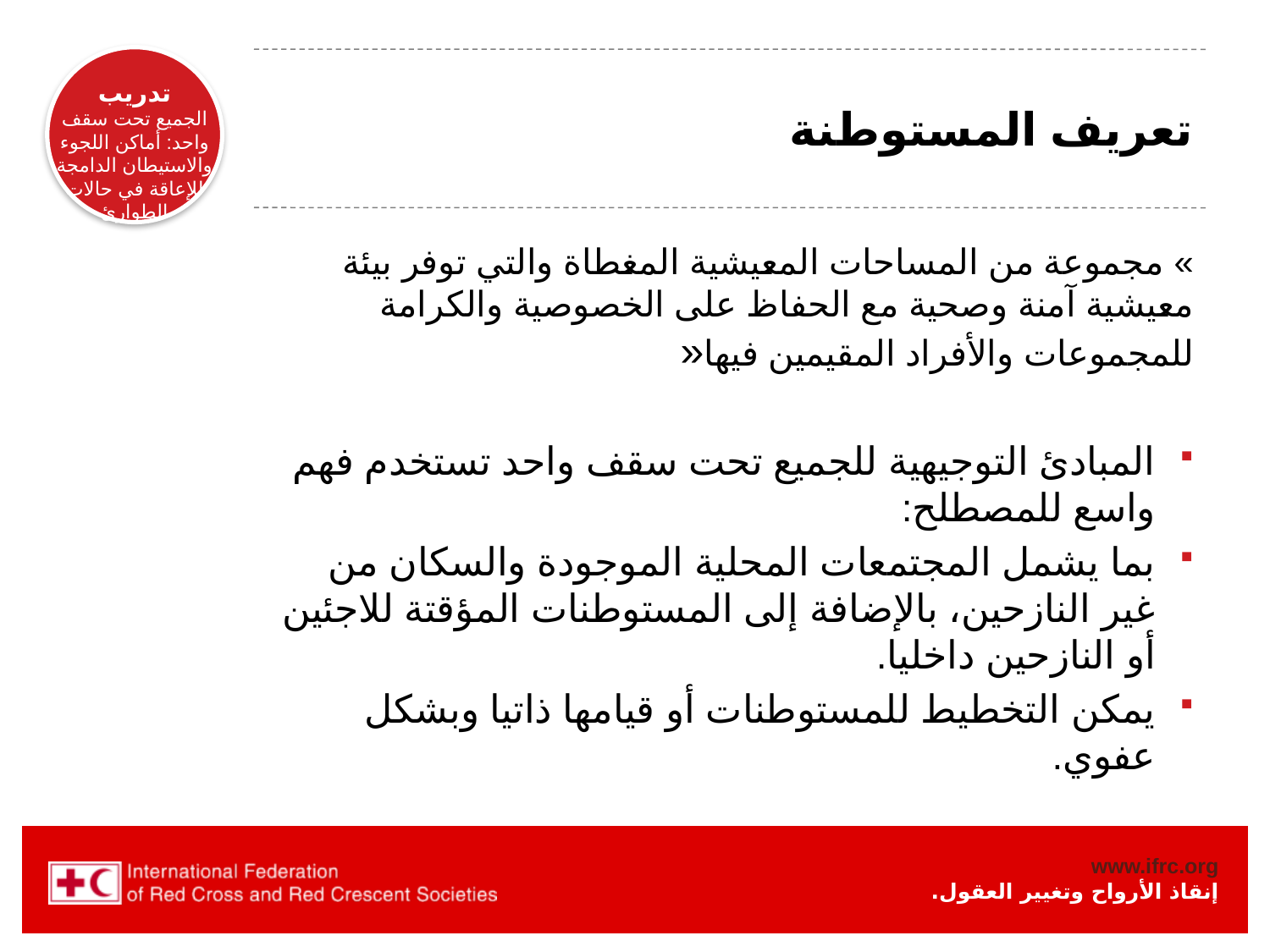

# تعريف المستوطنة
» مجموعة من المساحات المعيشية المغطاة والتي توفر بيئة معيشية آمنة وصحية مع الحفاظ على الخصوصية والكرامة للمجموعات والأفراد المقيمين فيها«

المبادئ التوجيهية للجميع تحت سقف واحد تستخدم فهم واسع للمصطلح:
بما يشمل المجتمعات المحلية الموجودة والسكان من غير النازحين، بالإضافة إلى المستوطنات المؤقتة للاجئين أو النازحين داخليا.
يمكن التخطيط للمستوطنات أو قيامها ذاتيا وبشكل عفوي.